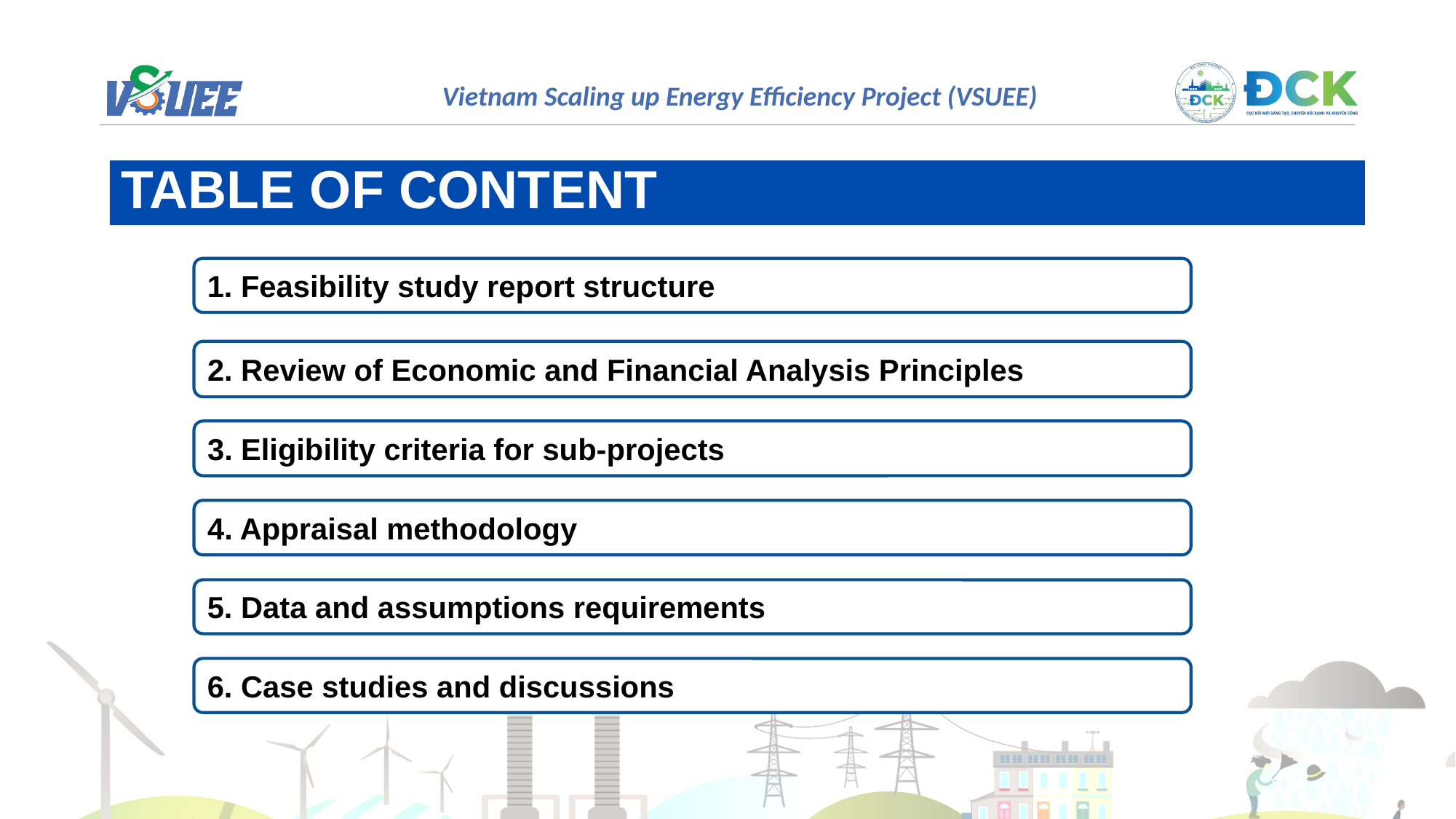

TABLE OF CONTENT
1. Feasibility study report structure
2. Review of Economic and Financial Analysis Principles
3. Eligibility criteria for sub-projects
4. Appraisal methodology
5. Data and assumptions requirements
6. Case studies and discussions